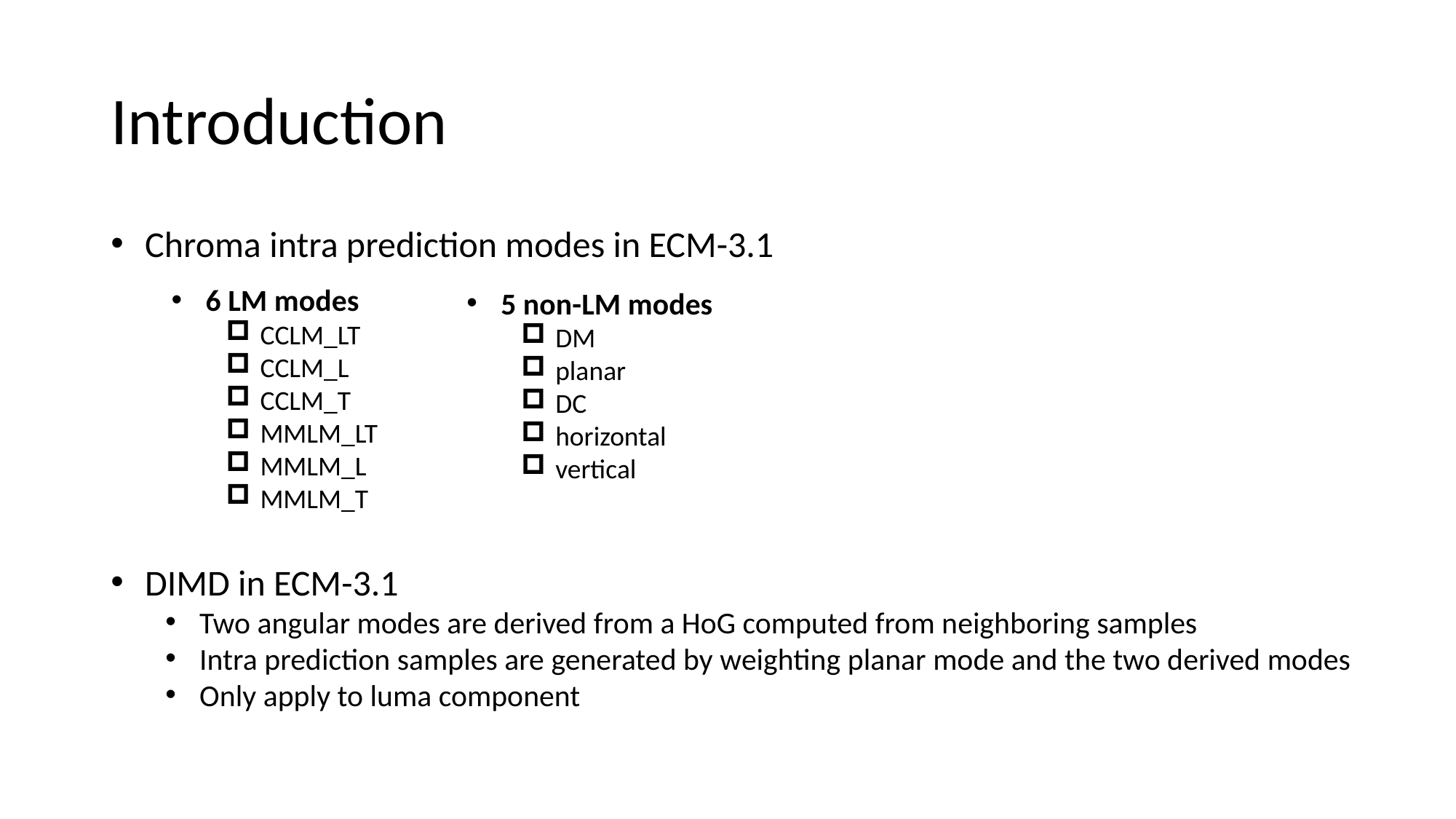

# Introduction
Chroma intra prediction modes in ECM-3.1

DIMD in ECM-3.1
Two angular modes are derived from a HoG computed from neighboring samples
Intra prediction samples are generated by weighting planar mode and the two derived modes
Only apply to luma component

6 LM modes
CCLM_LT
CCLM_L
CCLM_T
MMLM_LT
MMLM_L
MMLM_T
5 non-LM modes
DM
planar
DC
horizontal
vertical